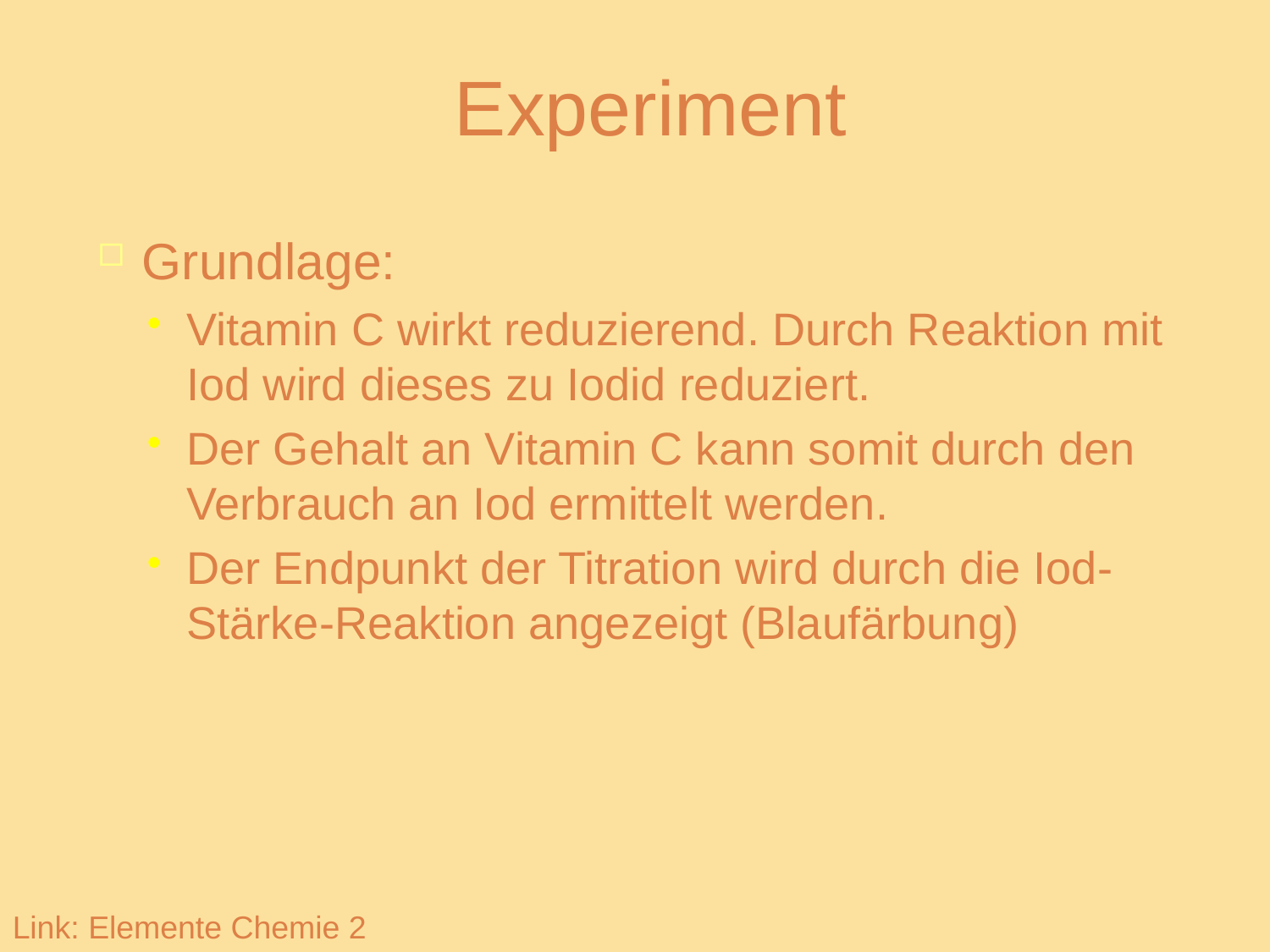

Experiment
Grundlage:
Vitamin C wirkt reduzierend. Durch Reaktion mit Iod wird dieses zu Iodid reduziert.
Der Gehalt an Vitamin C kann somit durch den Verbrauch an Iod ermittelt werden.
Der Endpunkt der Titration wird durch die Iod-Stärke-Reaktion angezeigt (Blaufärbung)
Link: Elemente Chemie 2